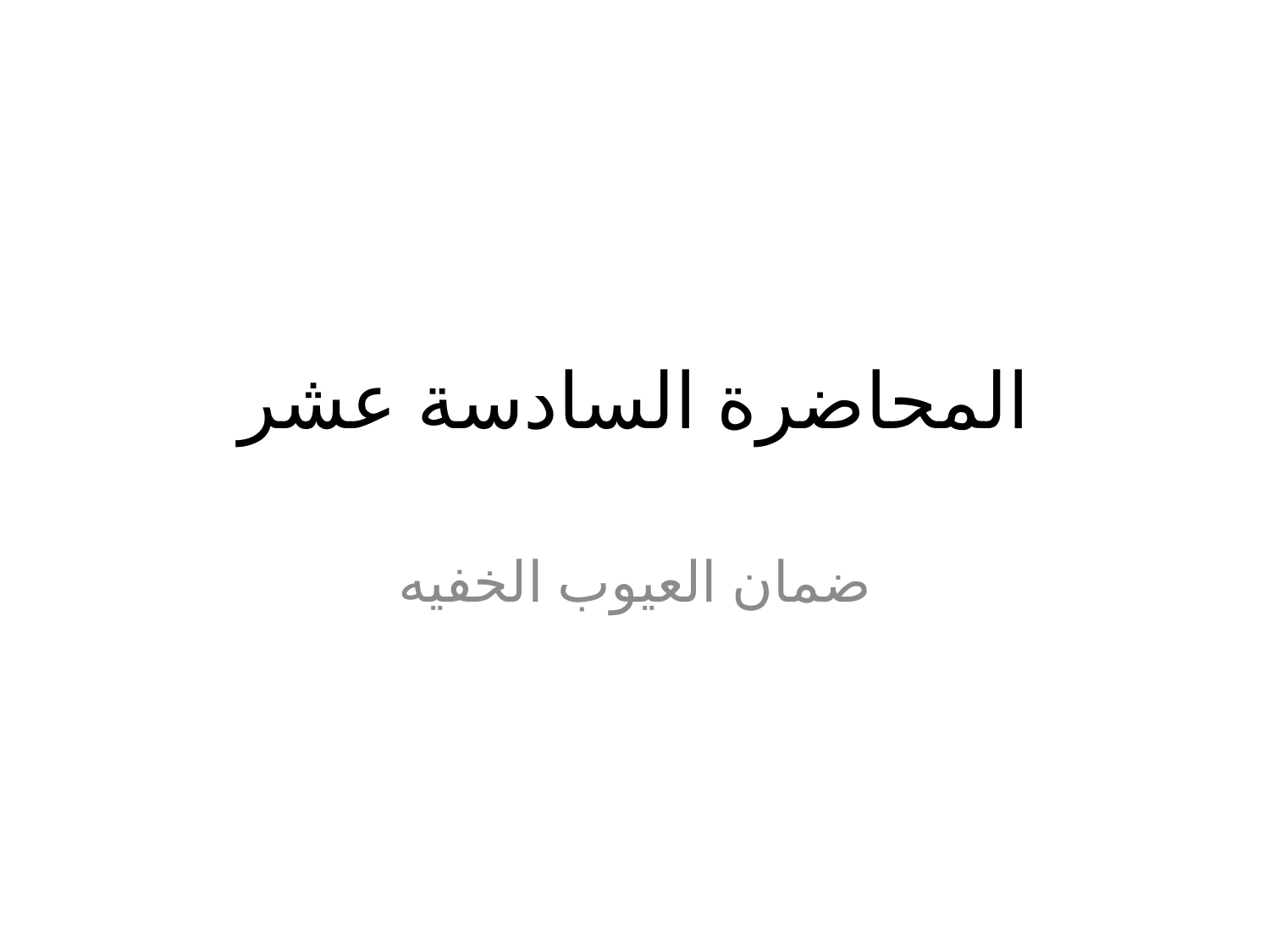

# المحاضرة السادسة عشر
ضمان العيوب الخفيه